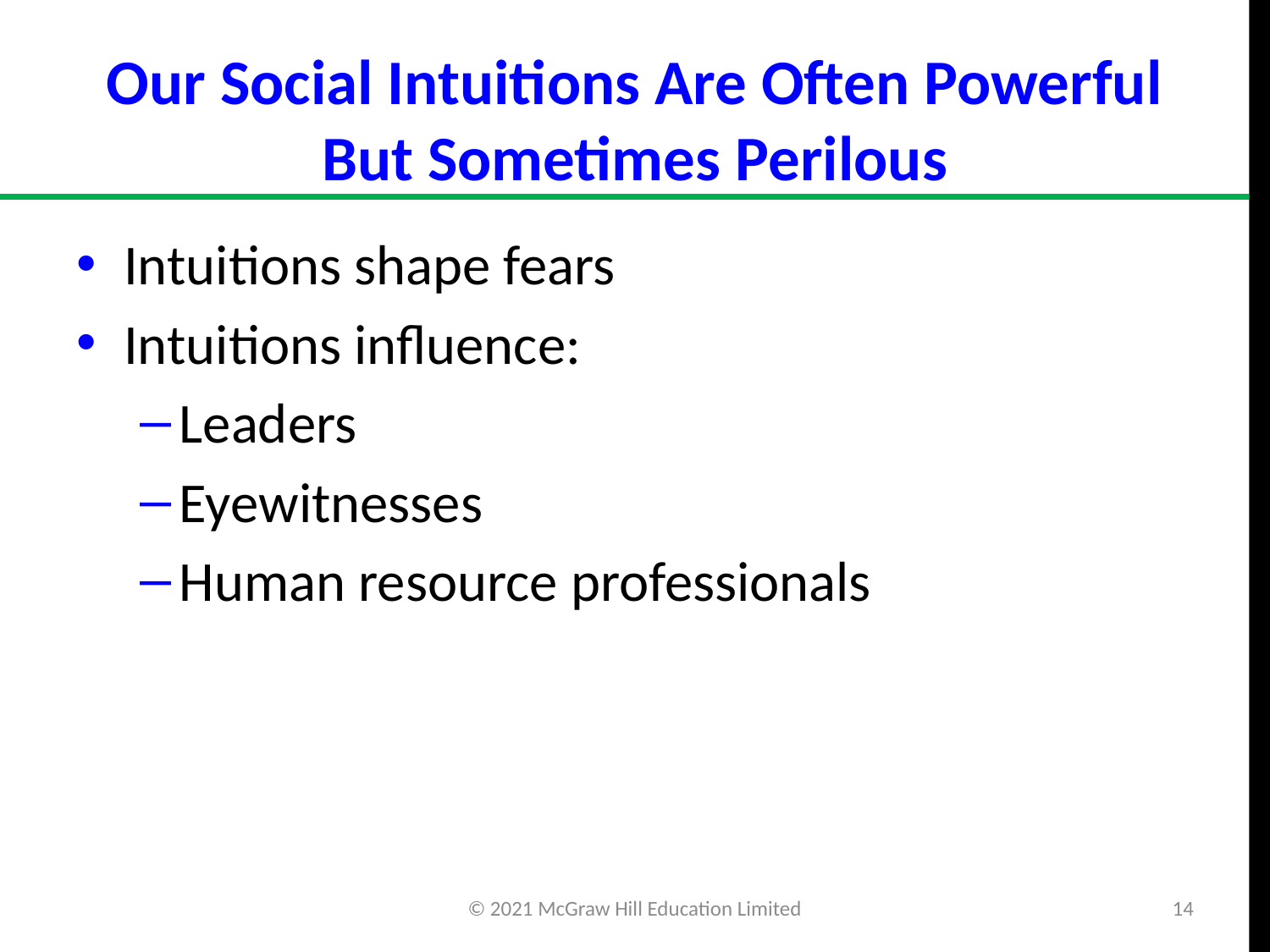

# Our Social Intuitions Are Often Powerful But Sometimes Perilous
Intuitions shape fears
Intuitions influence:
Leaders
Eyewitnesses
Human resource professionals

© 2021 McGraw Hill Education Limited
14